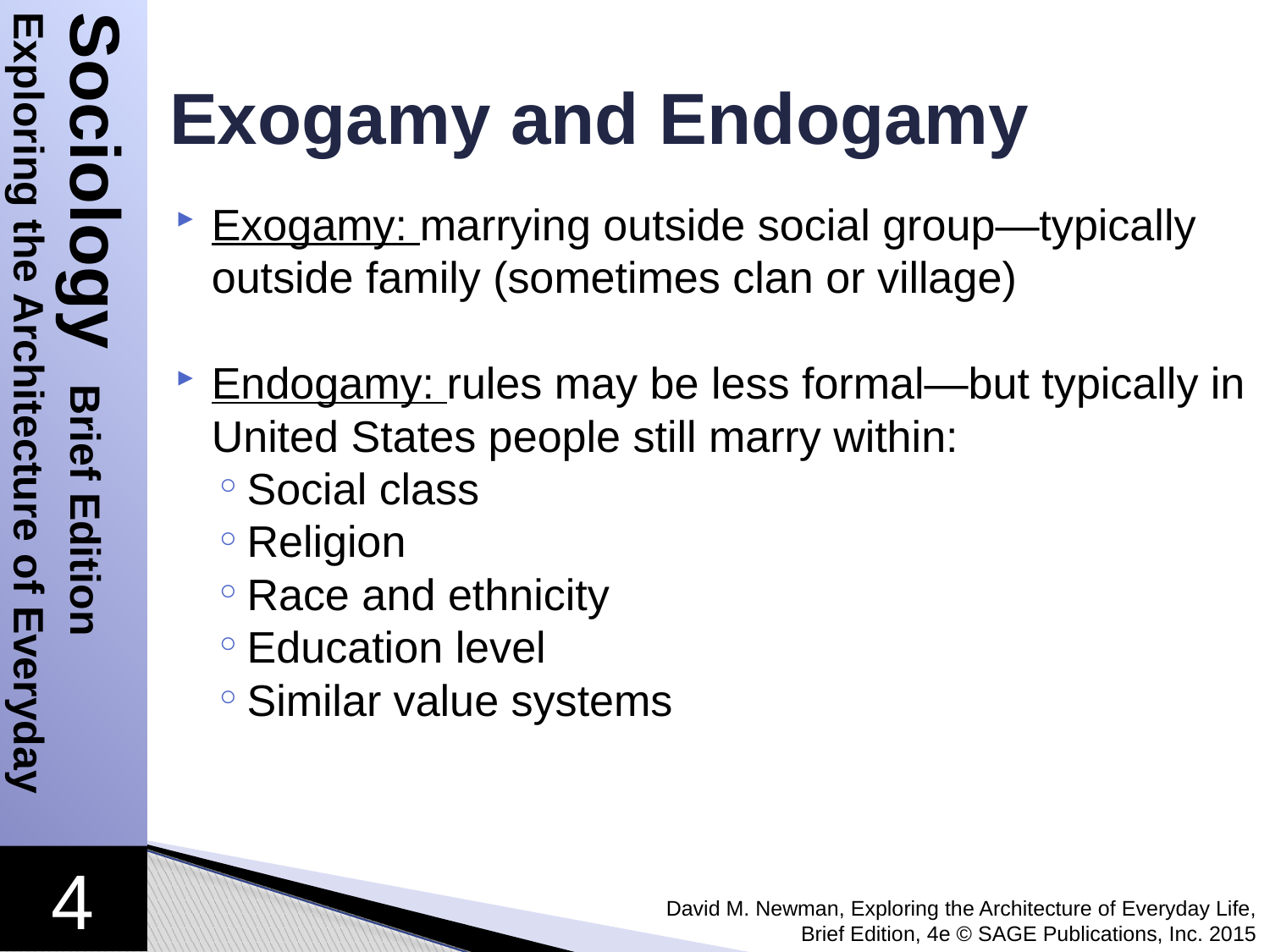

# Exogamy and Endogamy
Exogamy: marrying outside social group—typically outside family (sometimes clan or village)

Endogamy: rules may be less formal—but typically in United States people still marry within:
Social class
Religion
Race and ethnicity
Education level
Similar value systems
David M. Newman, Exploring the Architecture of Everyday Life, Brief Edition, 4e © SAGE Publications, Inc. 2015